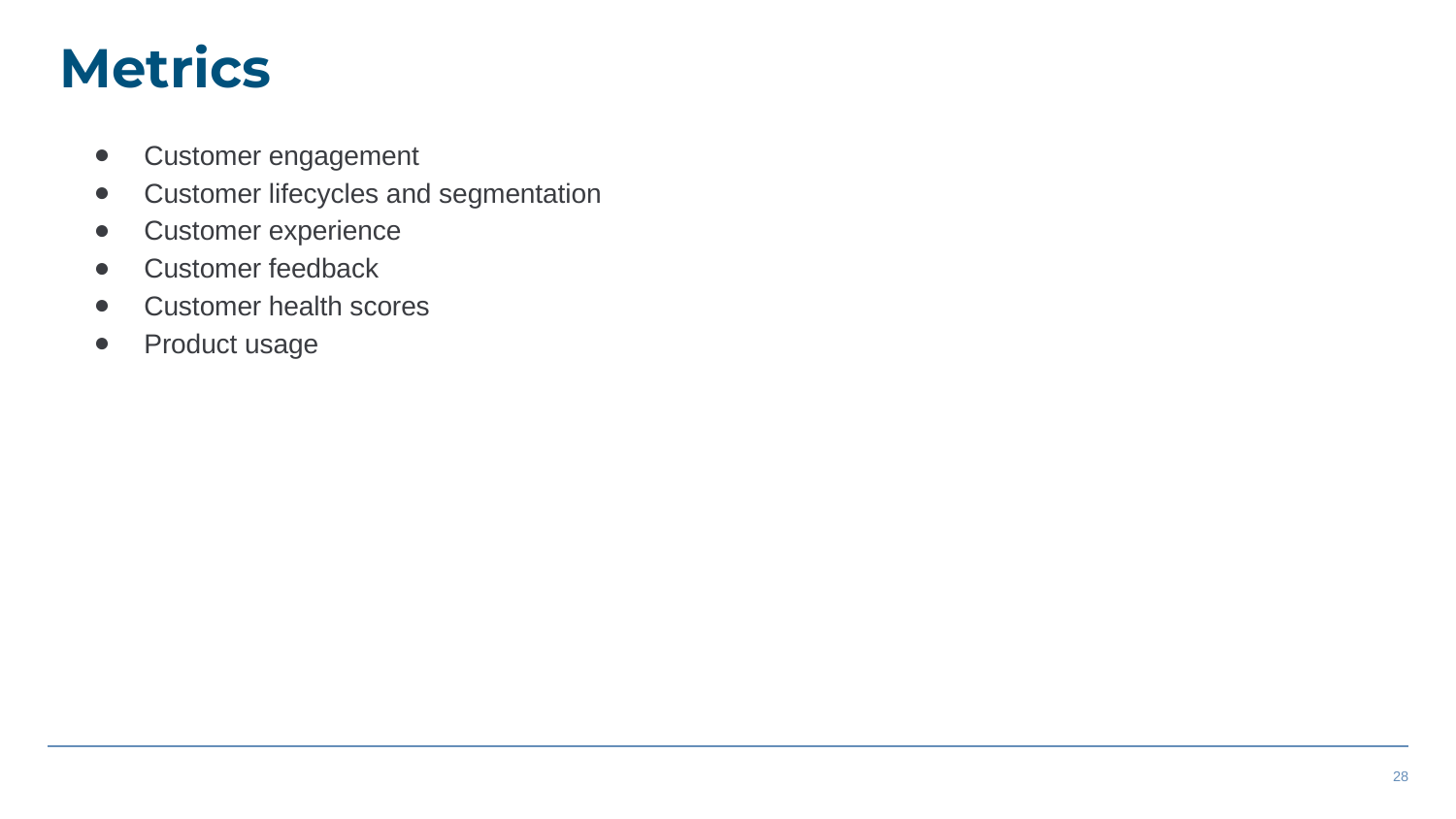

# Metrics
Customer engagement
Customer lifecycles and segmentation
Customer experience
Customer feedback
Customer health scores
Product usage